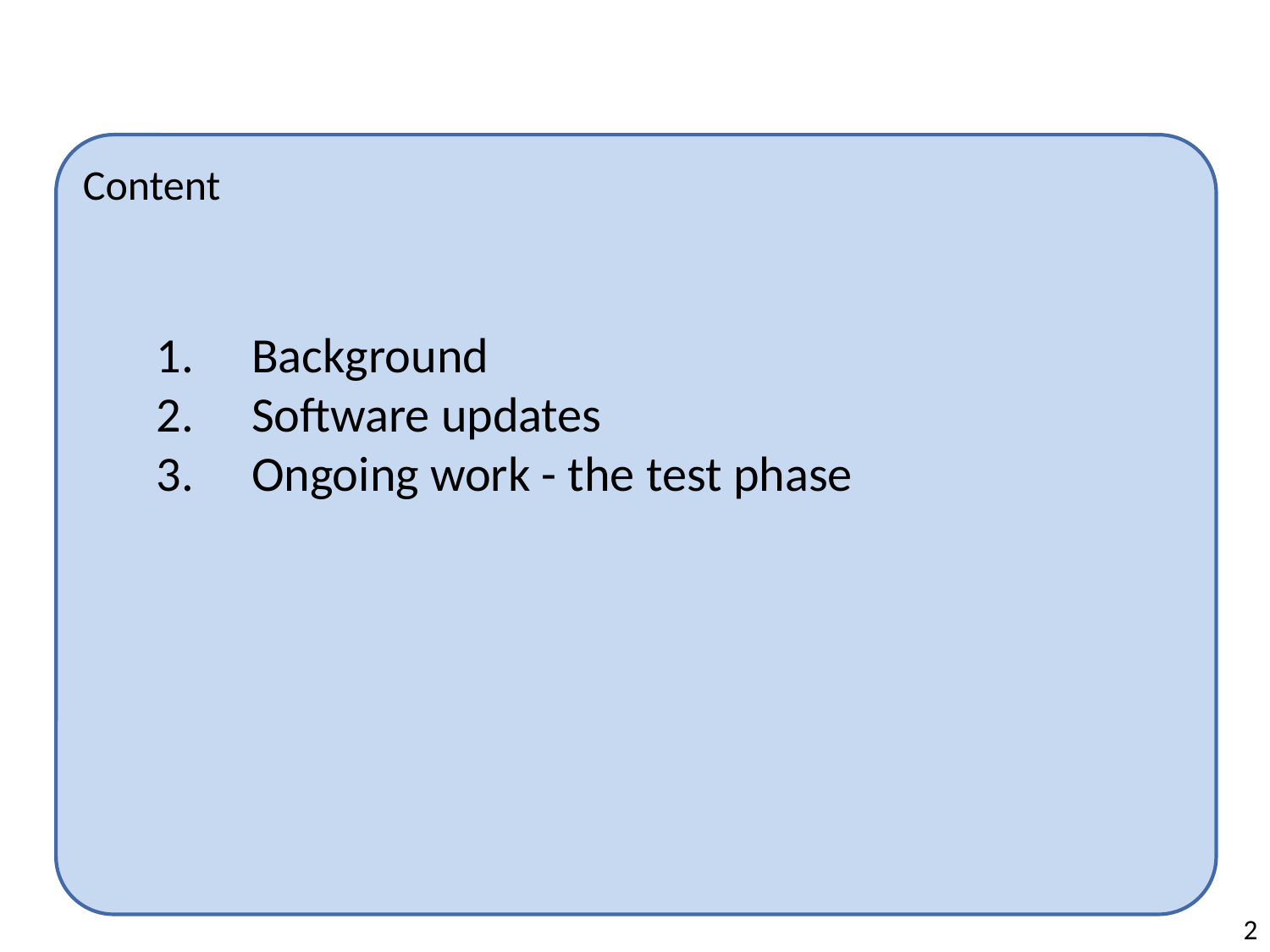

Content
Background
Software updates
Ongoing work - the test phase